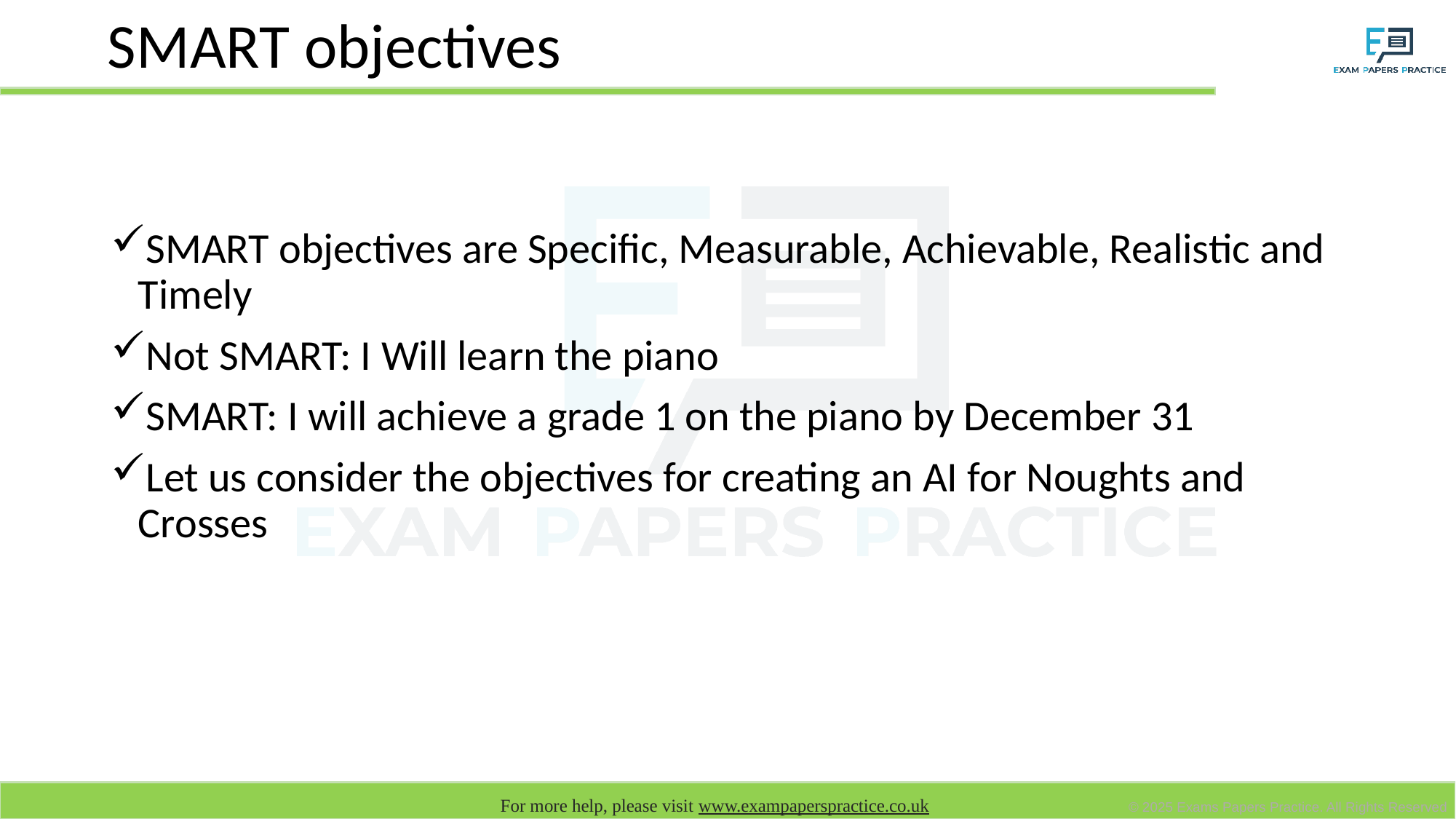

# SMART objectives
SMART objectives are Specific, Measurable, Achievable, Realistic and Timely
Not SMART: I Will learn the piano
SMART: I will achieve a grade 1 on the piano by December 31
Let us consider the objectives for creating an AI for Noughts and Crosses